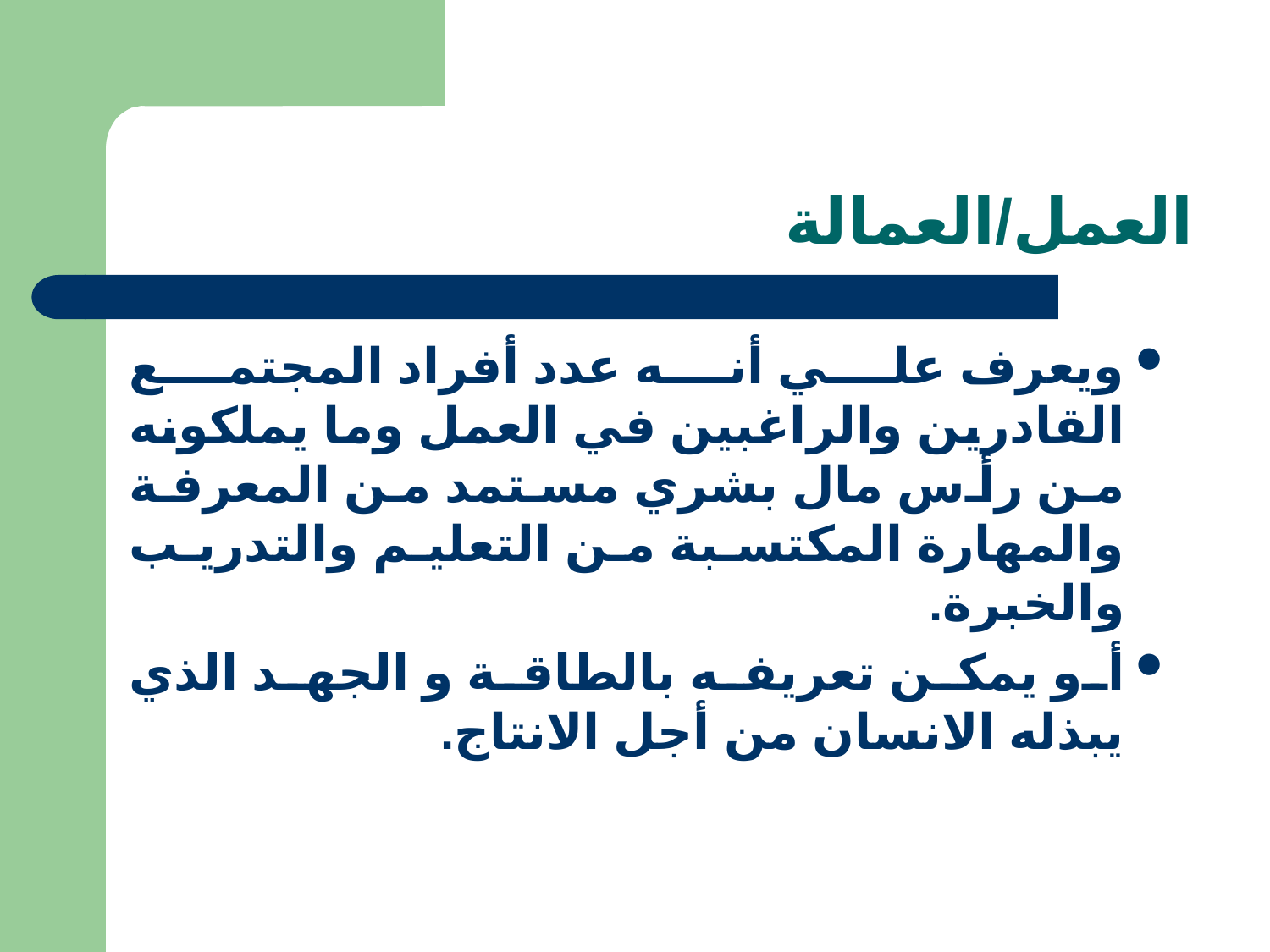

# العمل/العمالة
ويعرف علي أنه عدد أفراد المجتمع القادرين والراغبين في العمل وما يملكونه من رأس مال بشري مستمد من المعرفة والمهارة المكتسبة من التعليم والتدريب والخبرة.
أو يمكن تعريفه بالطاقة و الجهد الذي يبذله الانسان من أجل الانتاج.